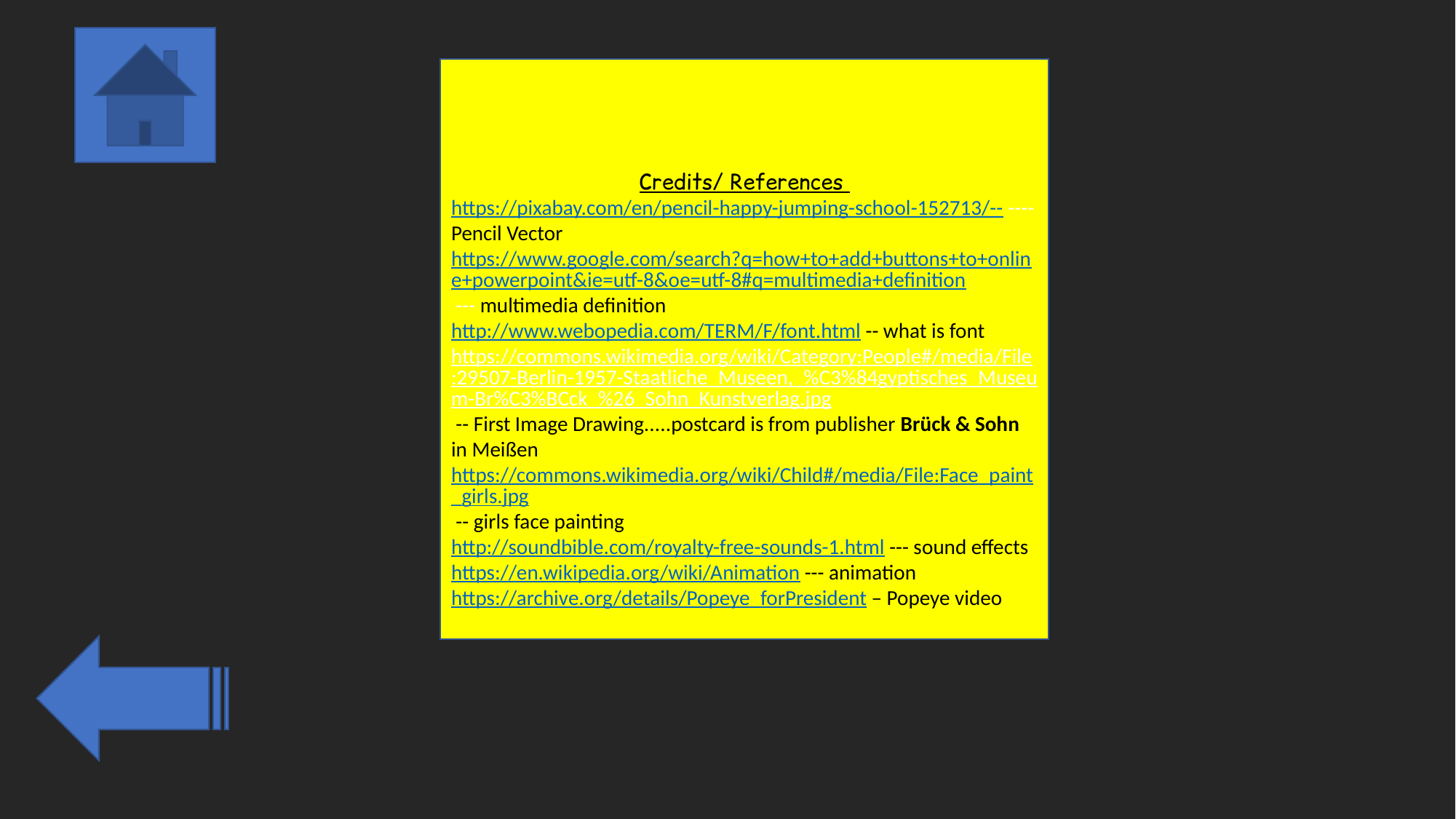

Credits/ References
https://pixabay.com/en/pencil-happy-jumping-school-152713/-- ----Pencil Vector
https://www.google.com/search?q=how+to+add+buttons+to+online+powerpoint&ie=utf-8&oe=utf-8#q=multimedia+definition --- multimedia definition
http://www.webopedia.com/TERM/F/font.html -- what is font
https://commons.wikimedia.org/wiki/Category:People#/media/File:29507-Berlin-1957-Staatliche_Museen,_%C3%84gyptisches_Museum-Br%C3%BCck_%26_Sohn_Kunstverlag.jpg -- First Image Drawing.....postcard is from publisher Brück & Sohn in Meißen
https://commons.wikimedia.org/wiki/Child#/media/File:Face_paint_girls.jpg -- girls face painting
http://soundbible.com/royalty-free-sounds-1.html --- sound effects
https://en.wikipedia.org/wiki/Animation --- animation
https://archive.org/details/Popeye_forPresident – Popeye video